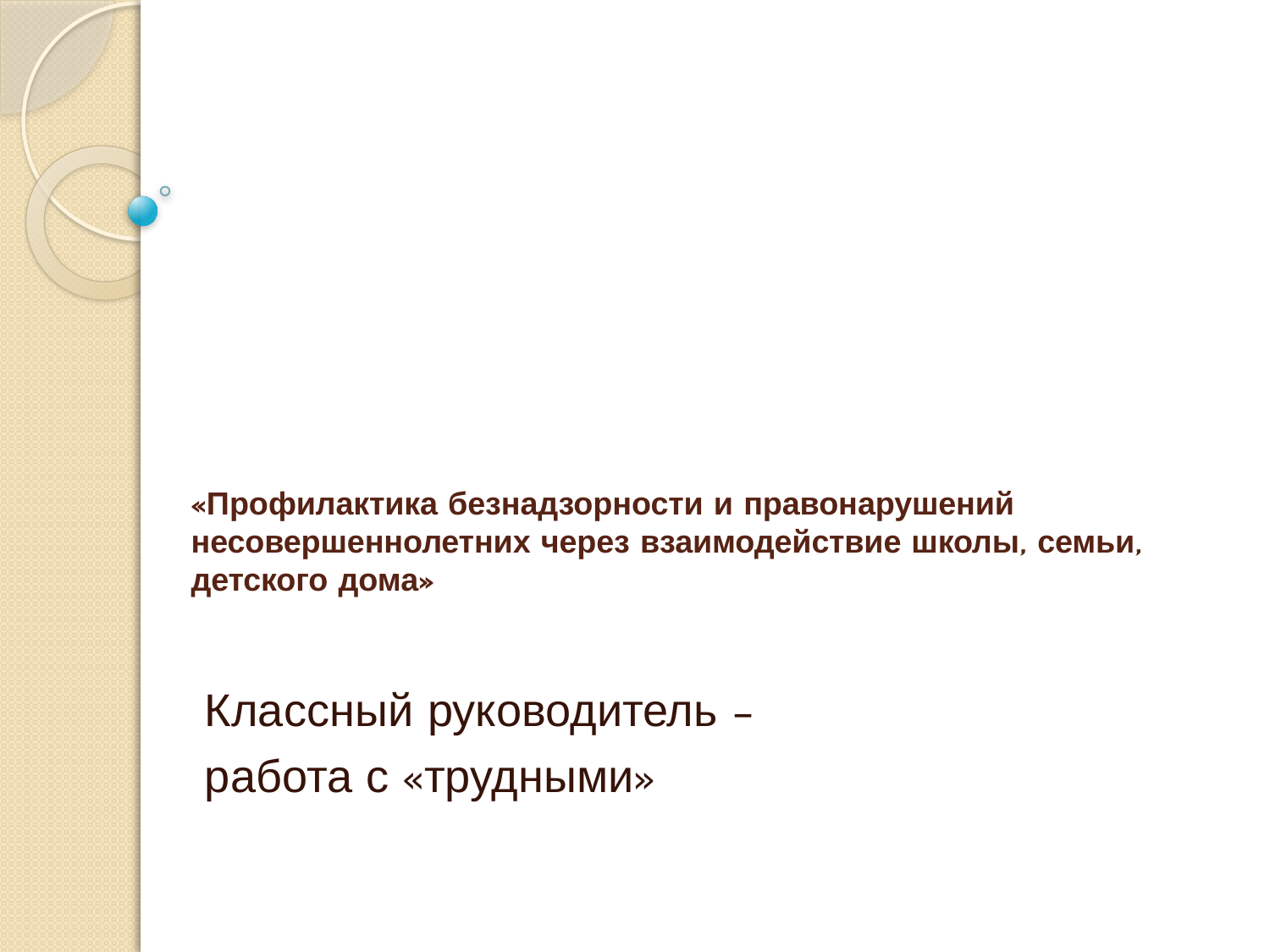

# «Профилактика безнадзорности и правонарушений несовершеннолетних через взаимодействие школы, семьи, детского дома»

Классный руководитель –
работа с «трудными»